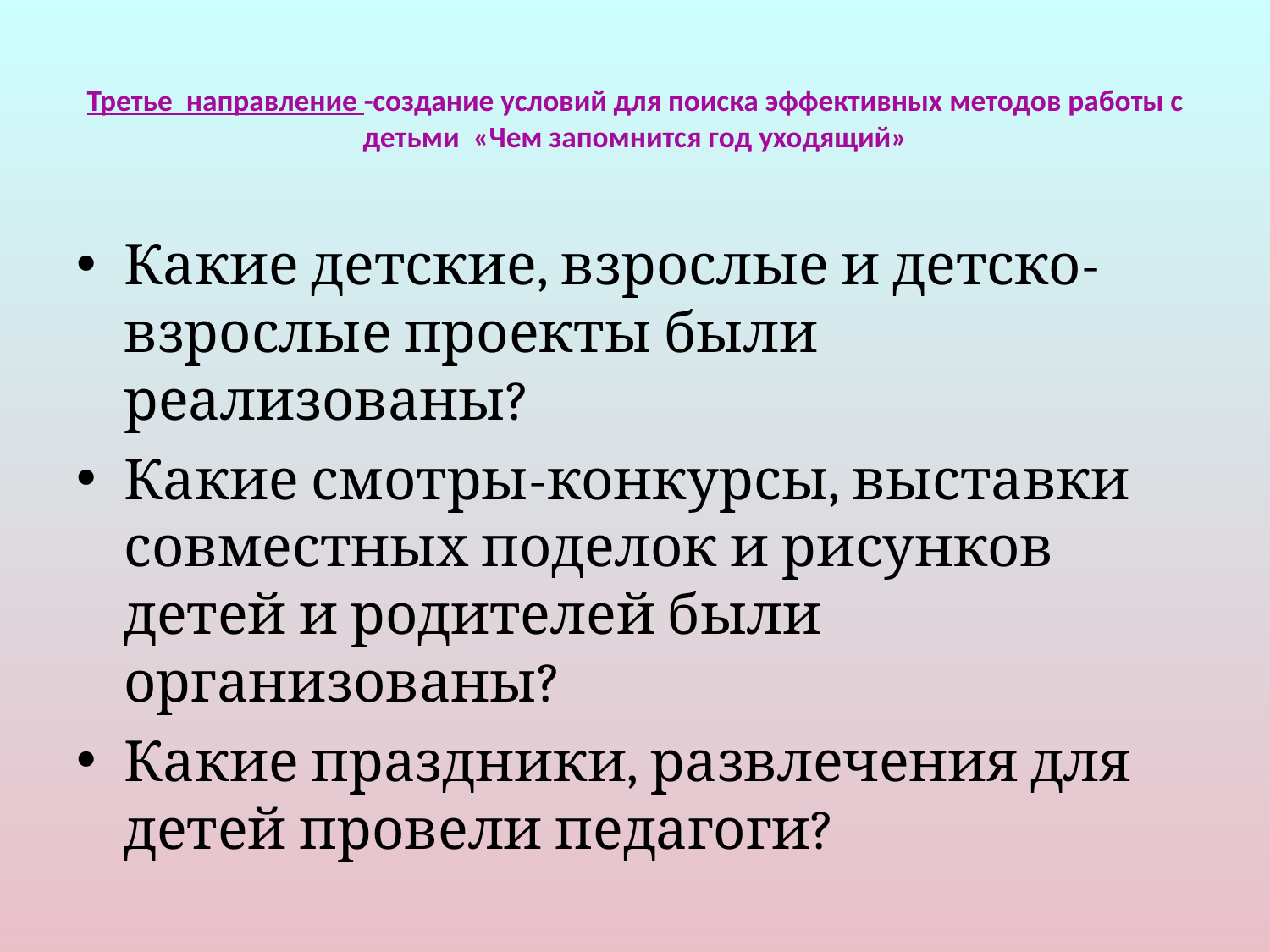

# Третье  направление -создание условий для поиска эффективных методов работы с детьми  «Чем запомнится год уходящий»
Какие детские, взрослые и детско-взрослые проекты были реализованы?
Какие смотры-конкурсы, выставки совместных поделок и рисунков детей и родителей были организованы?
Какие праздники, развлечения для детей провели педагоги?